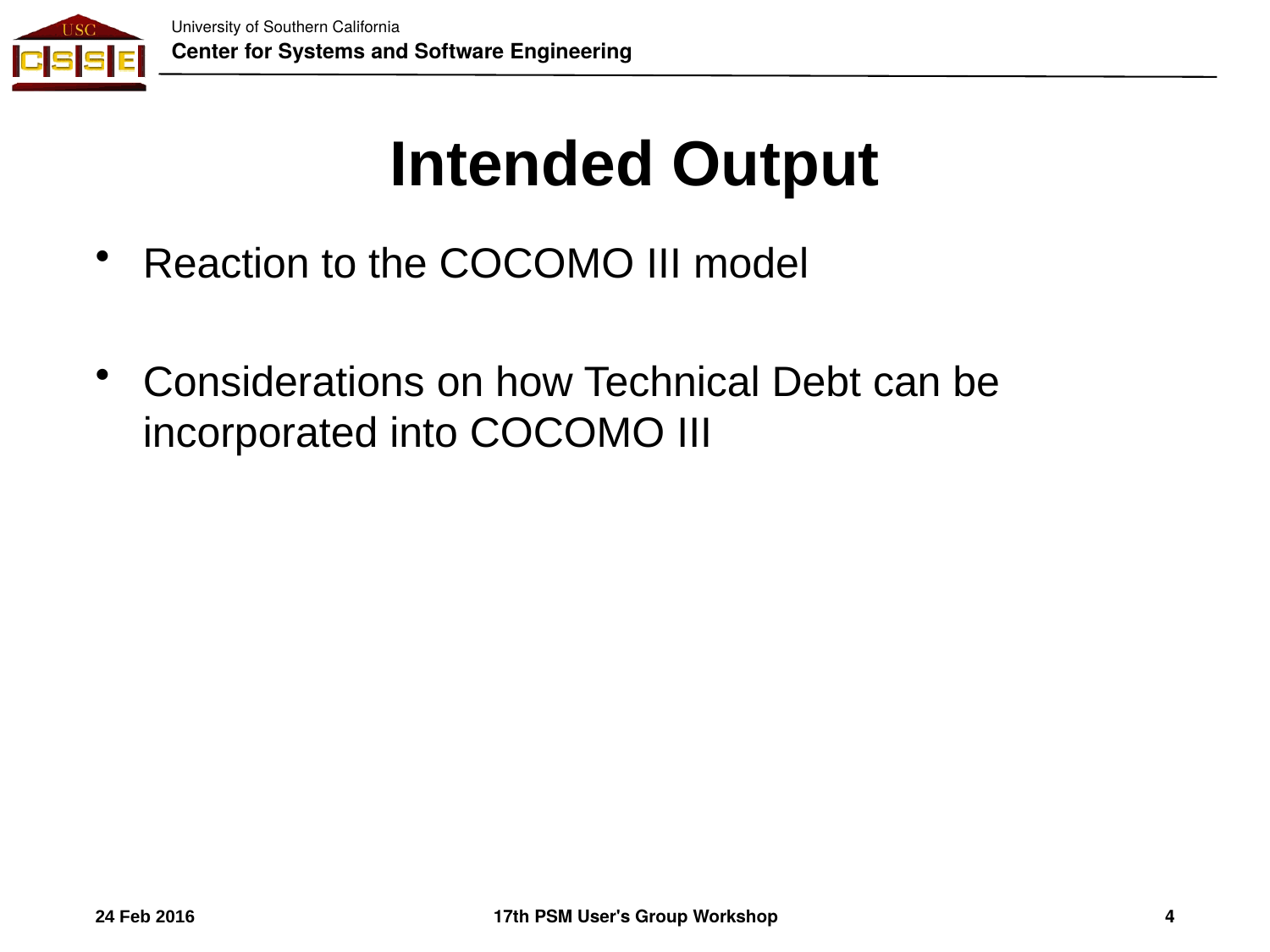

# Intended Output
Reaction to the COCOMO III model

Considerations on how Technical Debt can be incorporated into COCOMO III
24 Feb 2016
4
17th PSM User's Group Workshop